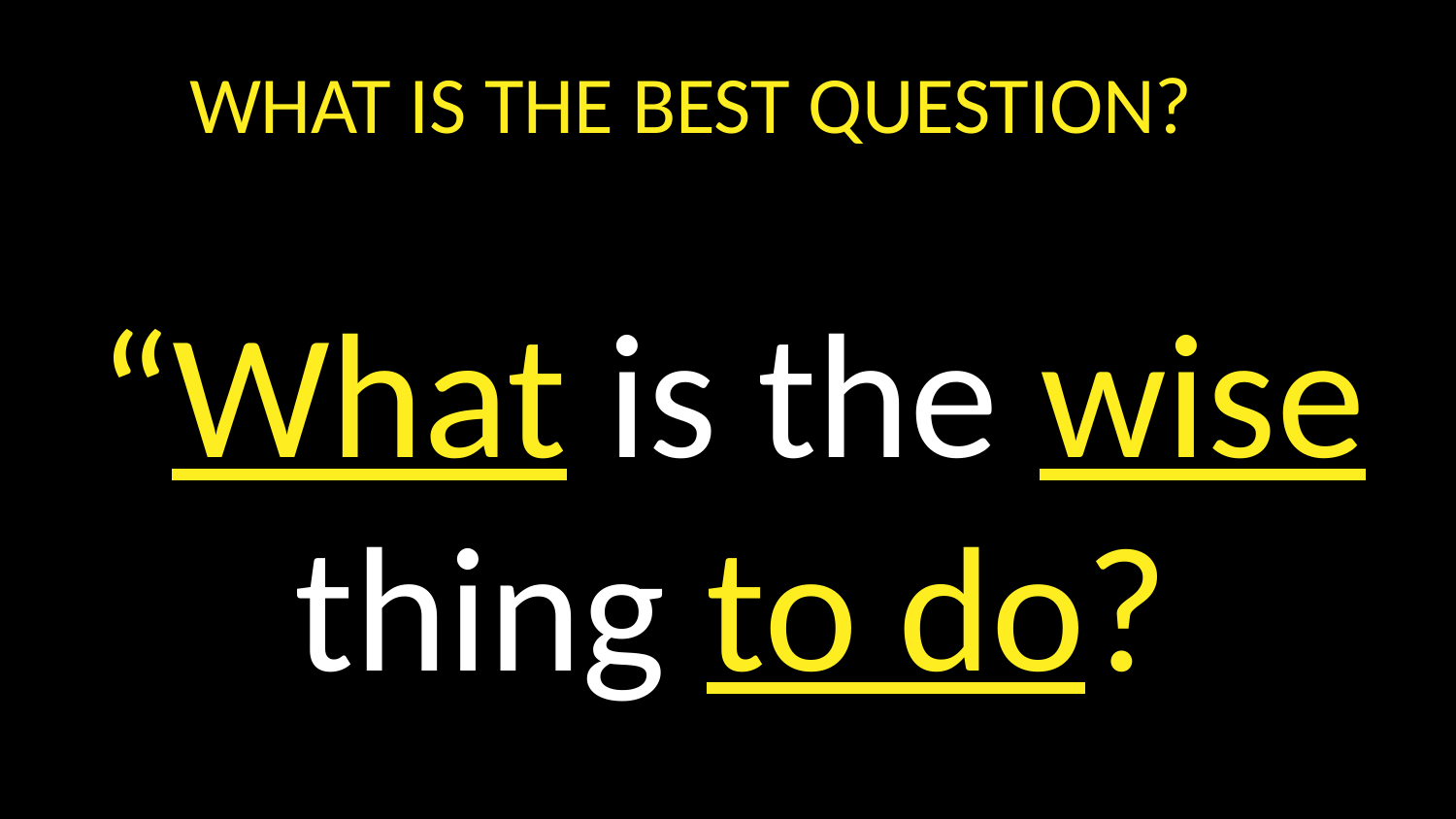

WHAT IS THE BEST QUESTION?
“What is the wise thing to do?